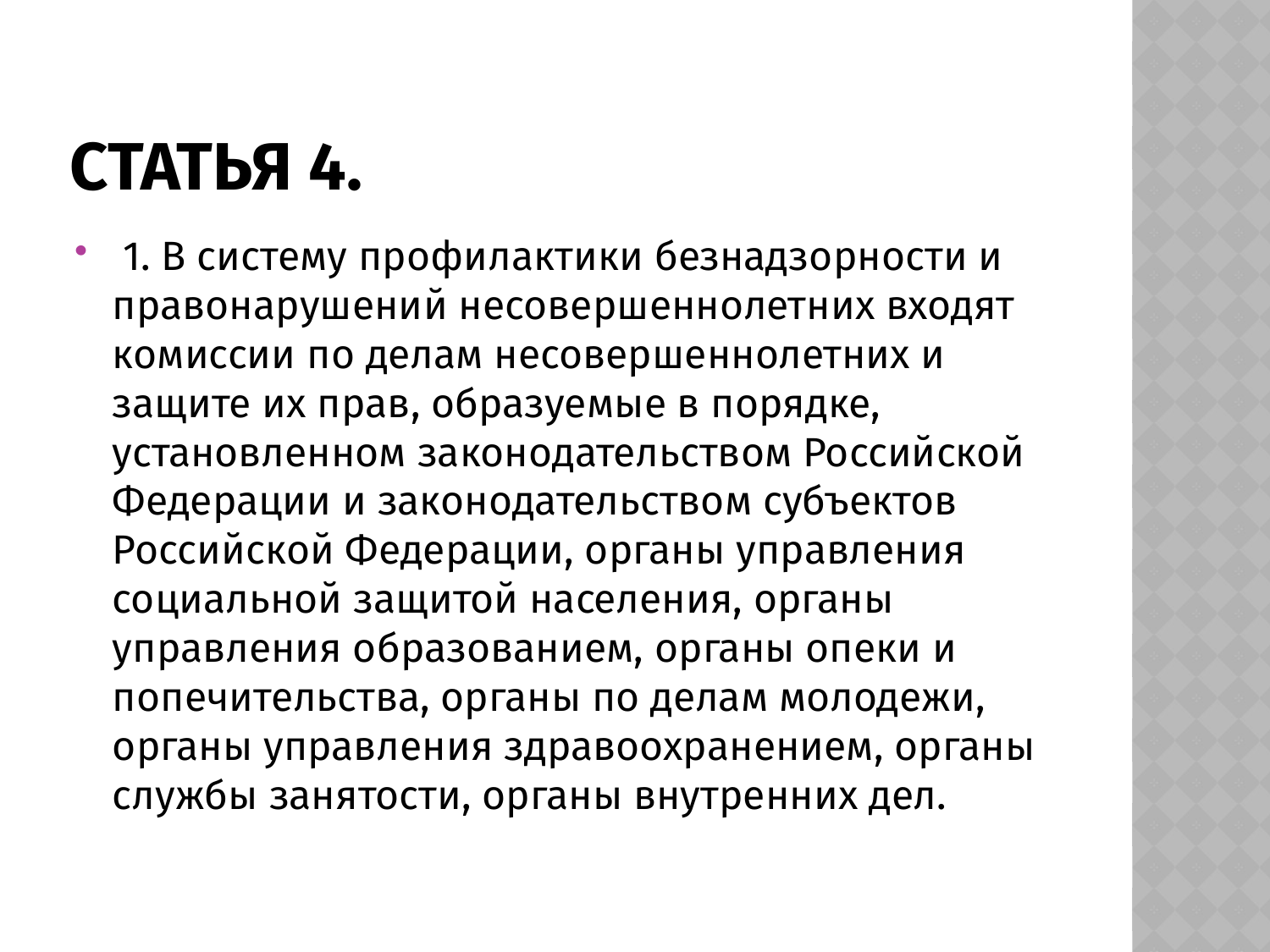

# Статья 4.
 1. В систему профилактики безнадзорности и правонарушений несовершеннолетних входят комиссии по делам несовершеннолетних и защите их прав, образуемые в порядке, установленном законодательством Российской Федерации и законодательством субъектов Российской Федерации, органы управления социальной защитой населения, органы управления образованием, органы опеки и попечительства, органы по делам молодежи, органы управления здравоохранением, органы службы занятости, органы внутренних дел.